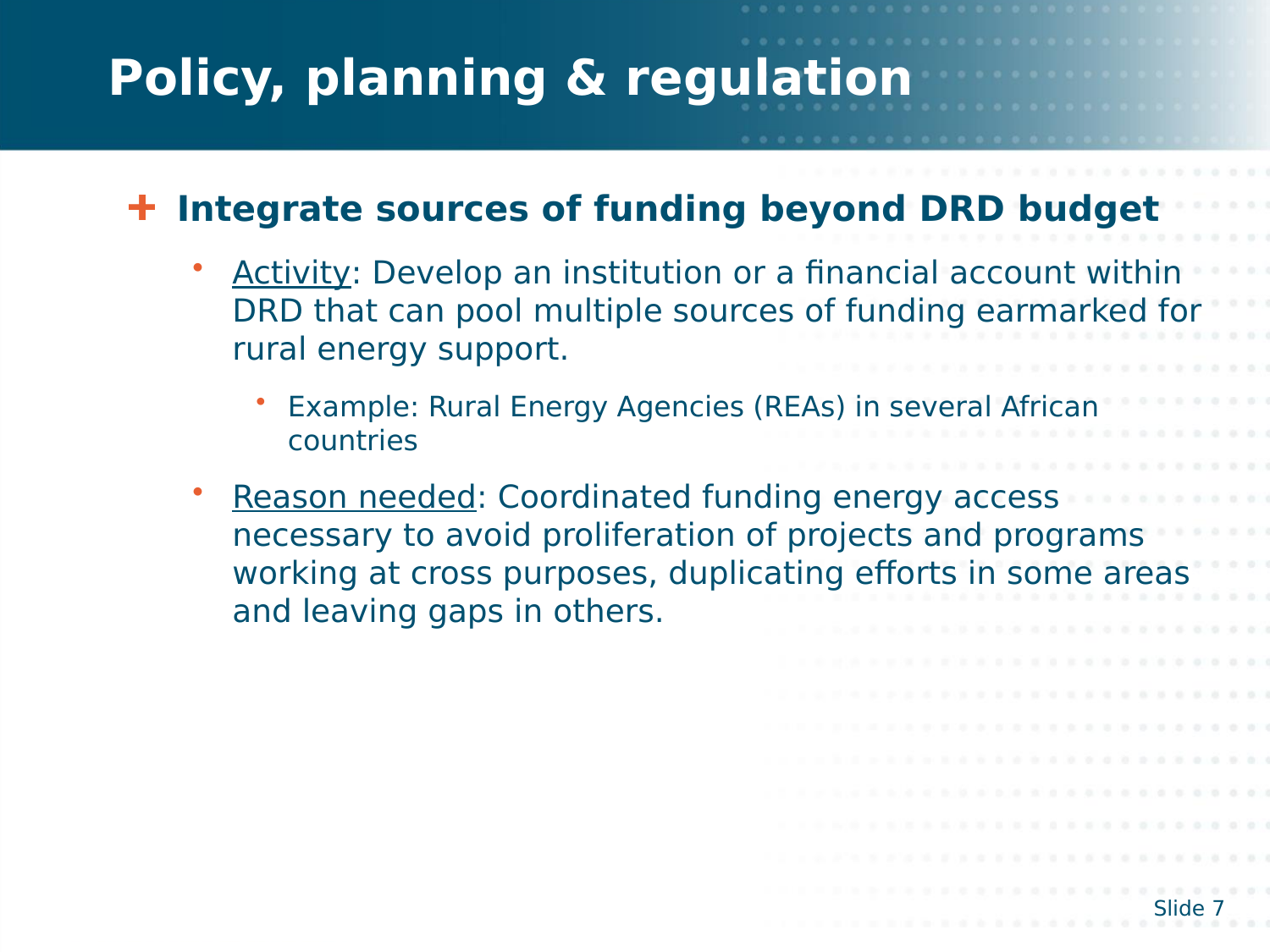

# Policy, planning & regulation
Integrate sources of funding beyond DRD budget
Activity: Develop an institution or a financial account within DRD that can pool multiple sources of funding earmarked for rural energy support.
Example: Rural Energy Agencies (REAs) in several African countries
Reason needed: Coordinated funding energy access necessary to avoid proliferation of projects and programs working at cross purposes, duplicating efforts in some areas and leaving gaps in others.

7